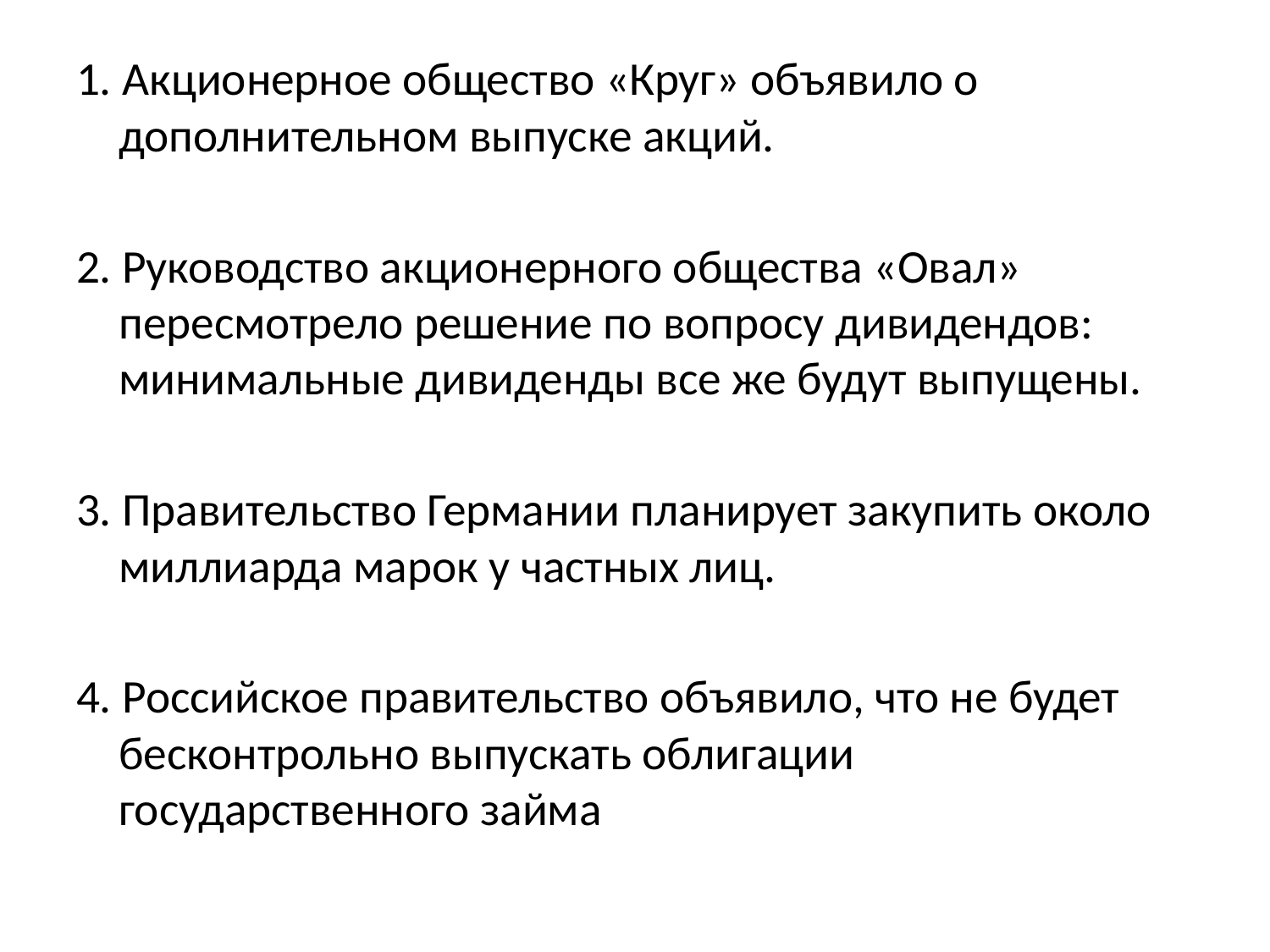

1. Акционерное общество «Круг» объявило о дополнительном выпуске акций.

2. Руководство акционерного общества «Овал» пересмотрело решение по вопросу дивидендов: минимальные дивиденды все же будут выпущены.

3. Правительство Германии планирует закупить около миллиарда марок у частных лиц.

4. Российское правительство объявило, что не будет бесконтрольно выпускать облигации государственного займа